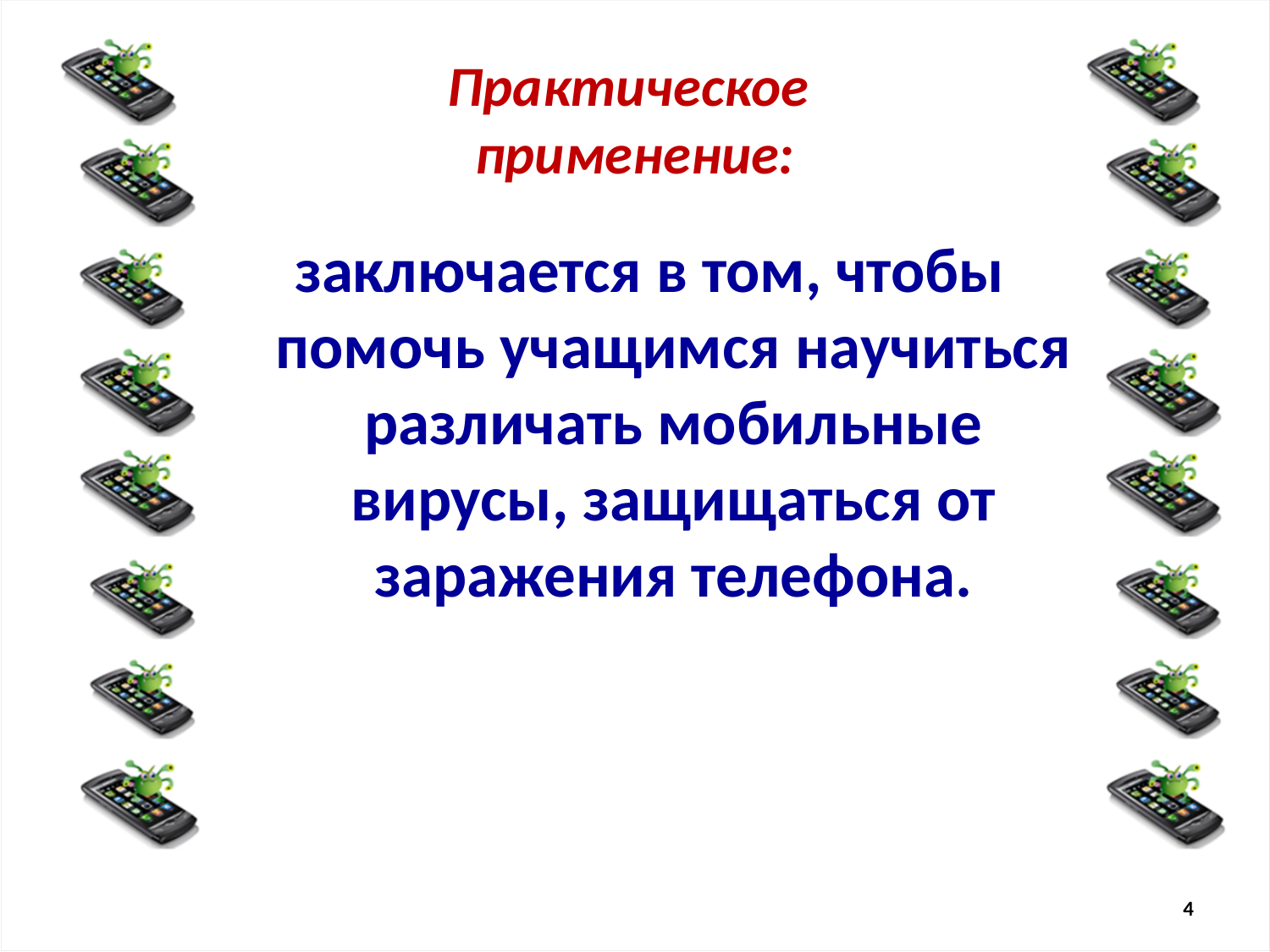

# Практическое применение:
заключается в том, чтобы помочь учащимся научиться различать мобильные вирусы, защищаться от заражения телефона.

4